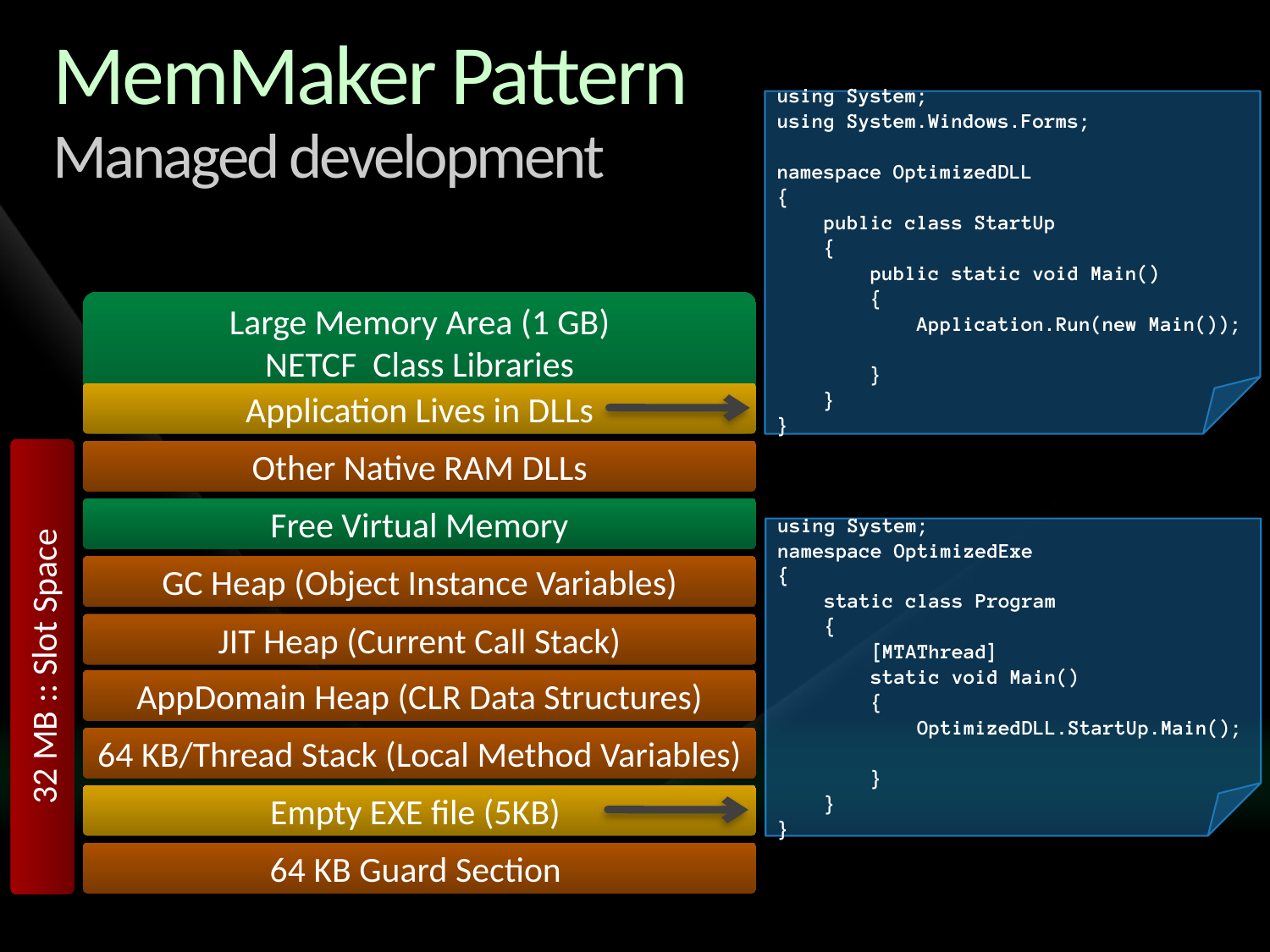

# MemMaker Pattern Managed development

using System;
using System.Windows.Forms;

namespace OptimizedDLL
{
    public class StartUp
    {
        public static void Main()
        {
            Application.Run(new Main());
        }
    }
}
Large Memory Area (1 GB)
NETCF  Class Libraries
Managed EXEs + DLLs
Application Lives in DLLs
32 MB :: Slot Space
Other Native RAM DLLs
Free Virtual Memory

using System;
namespace OptimizedExe
{
    static class Program
    {
        [MTAThread]
        static void Main()
        {
            OptimizedDLL.StartUp.Main();
        }
    }
}
GC Heap (Object Instance Variables)
JIT Heap (Current Call Stack)
AppDomain Heap (CLR Data Structures)

64 KB/Thread Stack (Local Method Variables)
Empty EXE file (5KB)
64 KB Guard Section